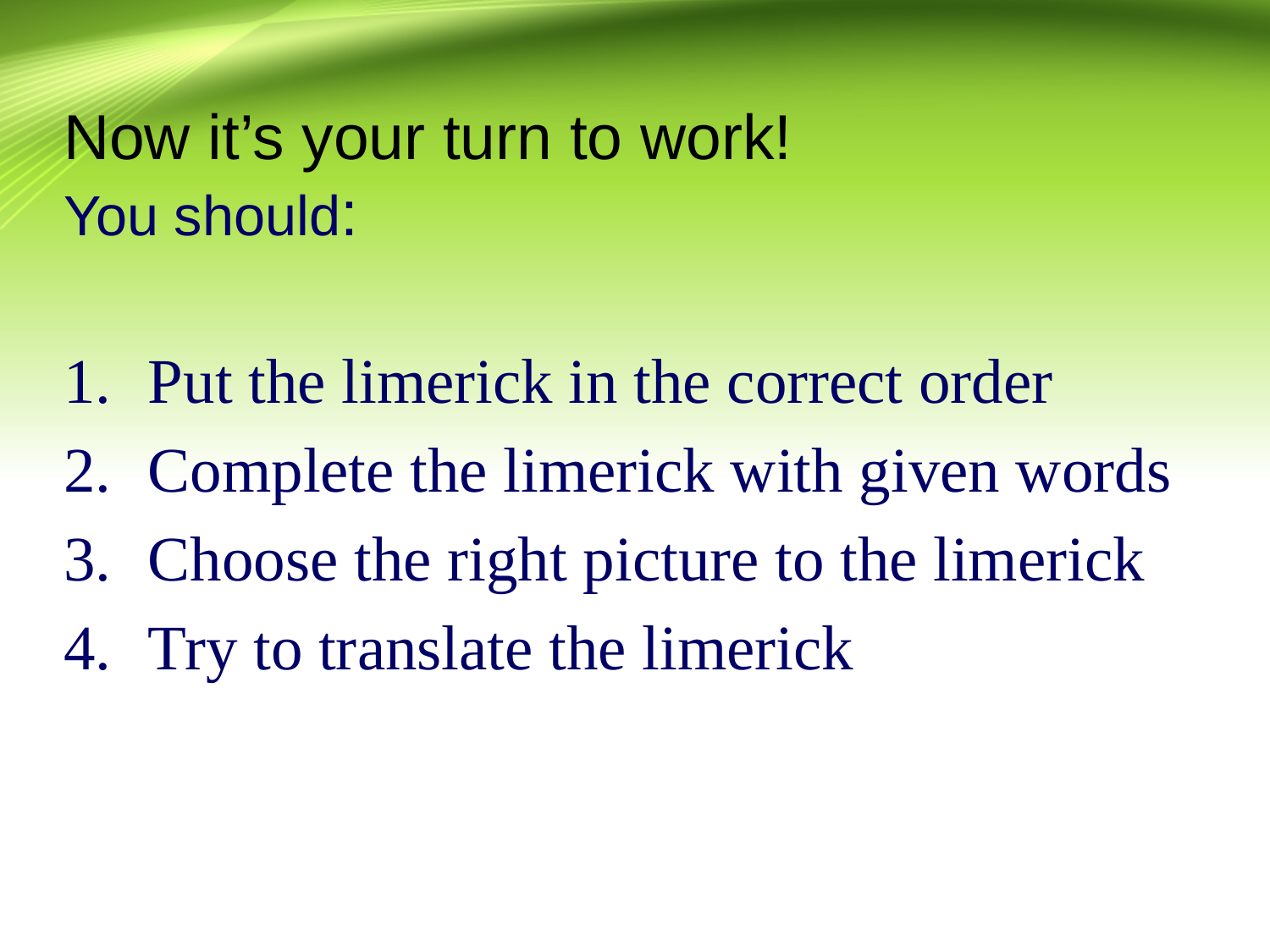

# Now it’s your turn to work! You should:
Put the limerick in the correct order
Complete the limerick with given words
Choose the right picture to the limerick
Try to translate the limerick